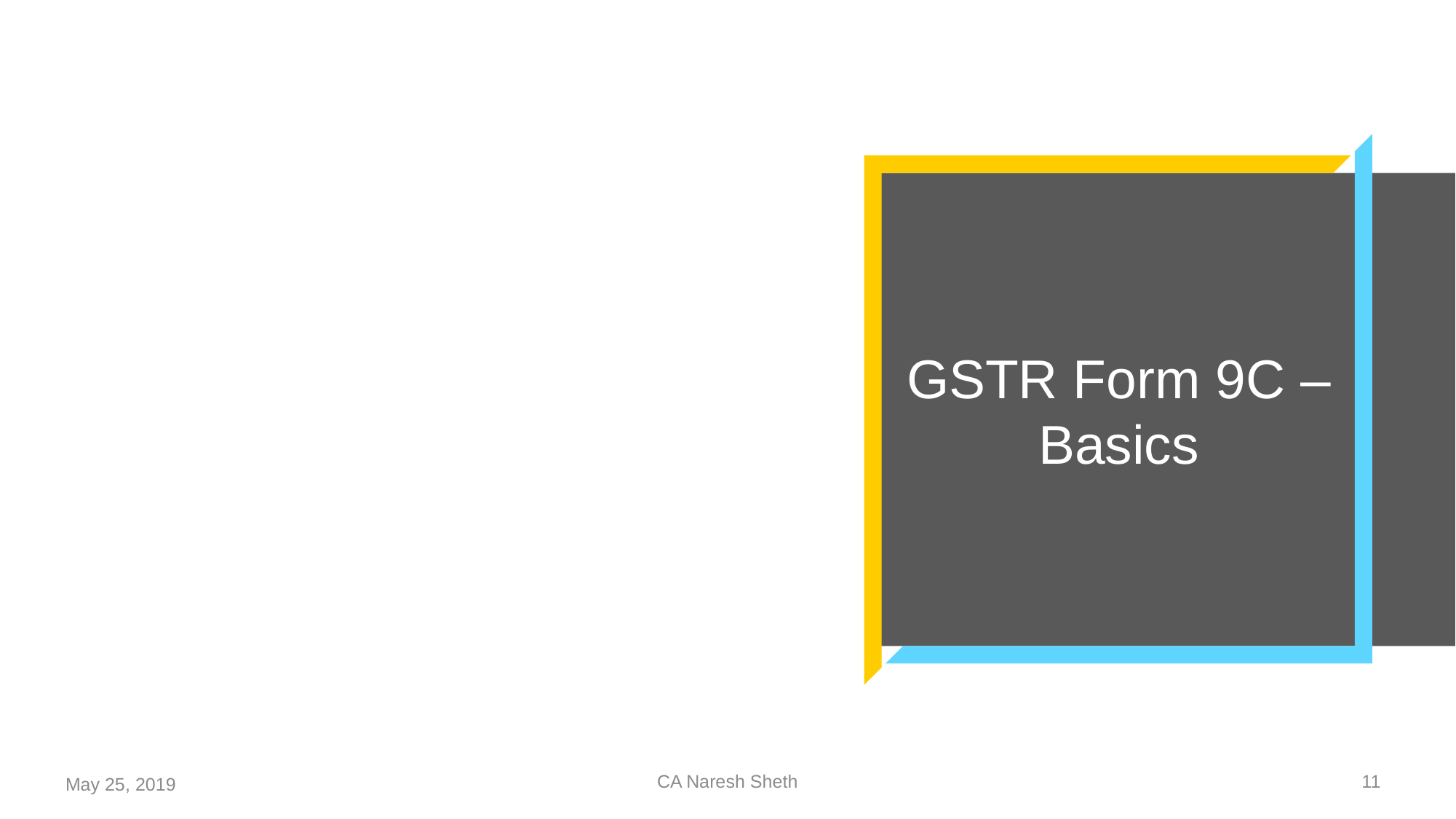

# GSTR Form 9C – Basics
CA Naresh Sheth
11
May 25, 2019